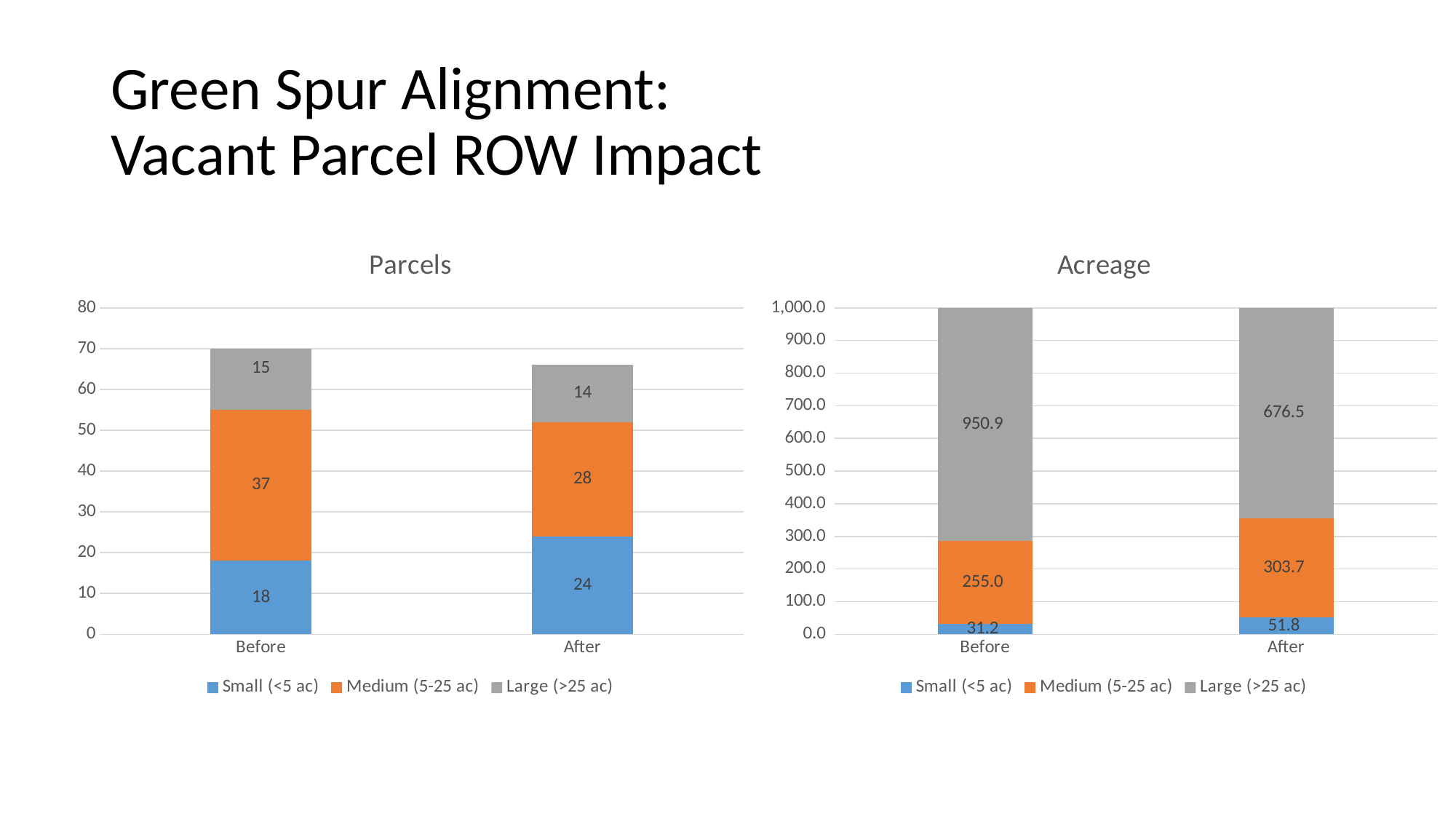

# Green Spur Alignment: Vacant Parcel ROW Impact

### Chart: Parcels

| Category | Small (<5 ac) | Medium (5-25 ac) | Large (>25 ac) |
|---|---|---|---|
| Before | 18.0 | 37.0 | 15.0 |
| After | 24.0 | 28.0 | 14.0 |

### Chart: Acreage

| Category | Small (<5 ac) | Medium (5-25 ac) | Large (>25 ac) |
|---|---|---|---|
| Before | 31.18081050301749 | 255.01749949463175 | 950.8734657336845 |
| After | 51.799584130912166 | 303.7040186824777 | 676.5113156354015 |